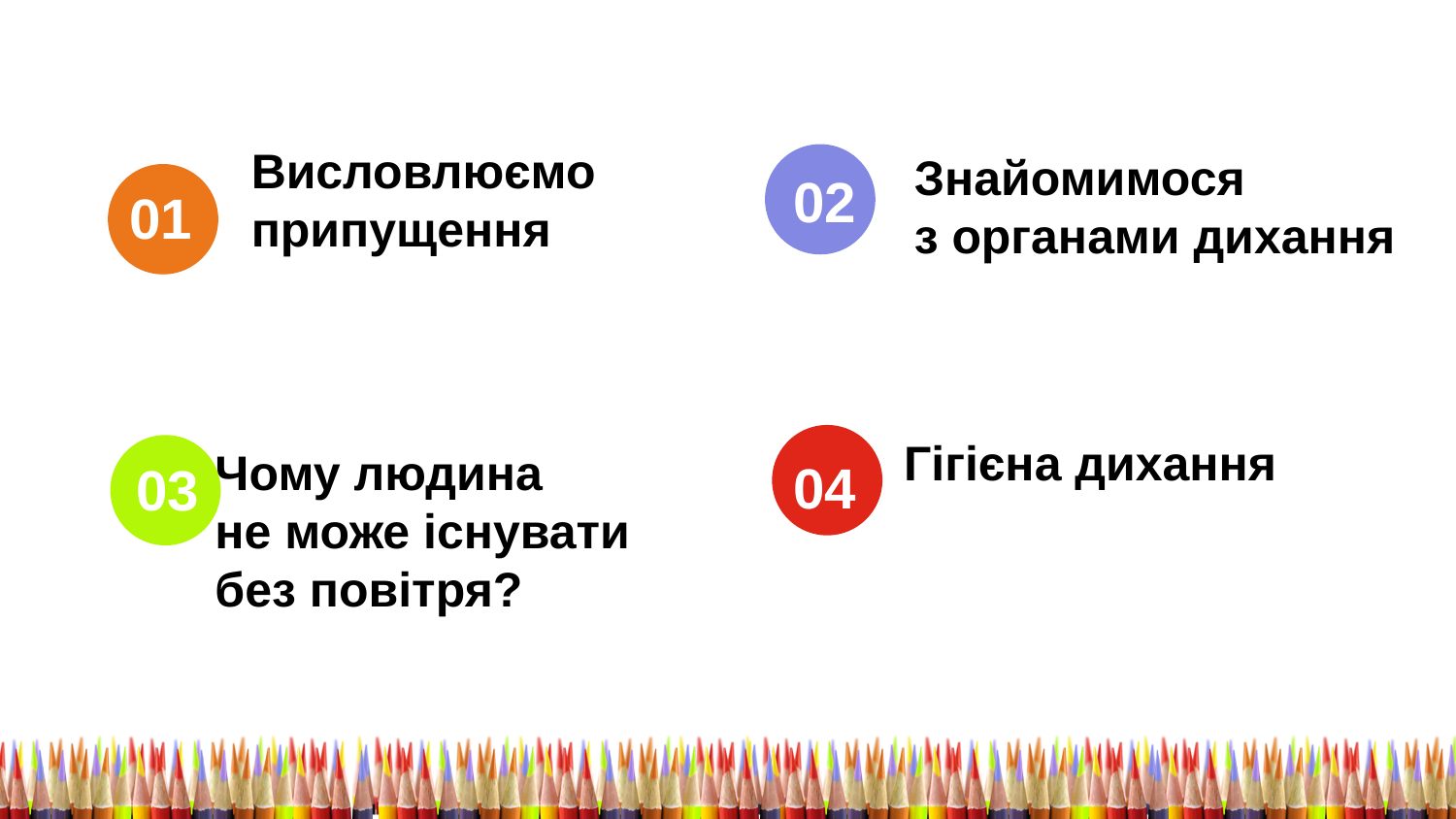

Висловлюємо
припущення
Знайомимося
з органами дихання

02
01

Гігієна дихання
Чому людина
не може існувати
без повітря?

04
03